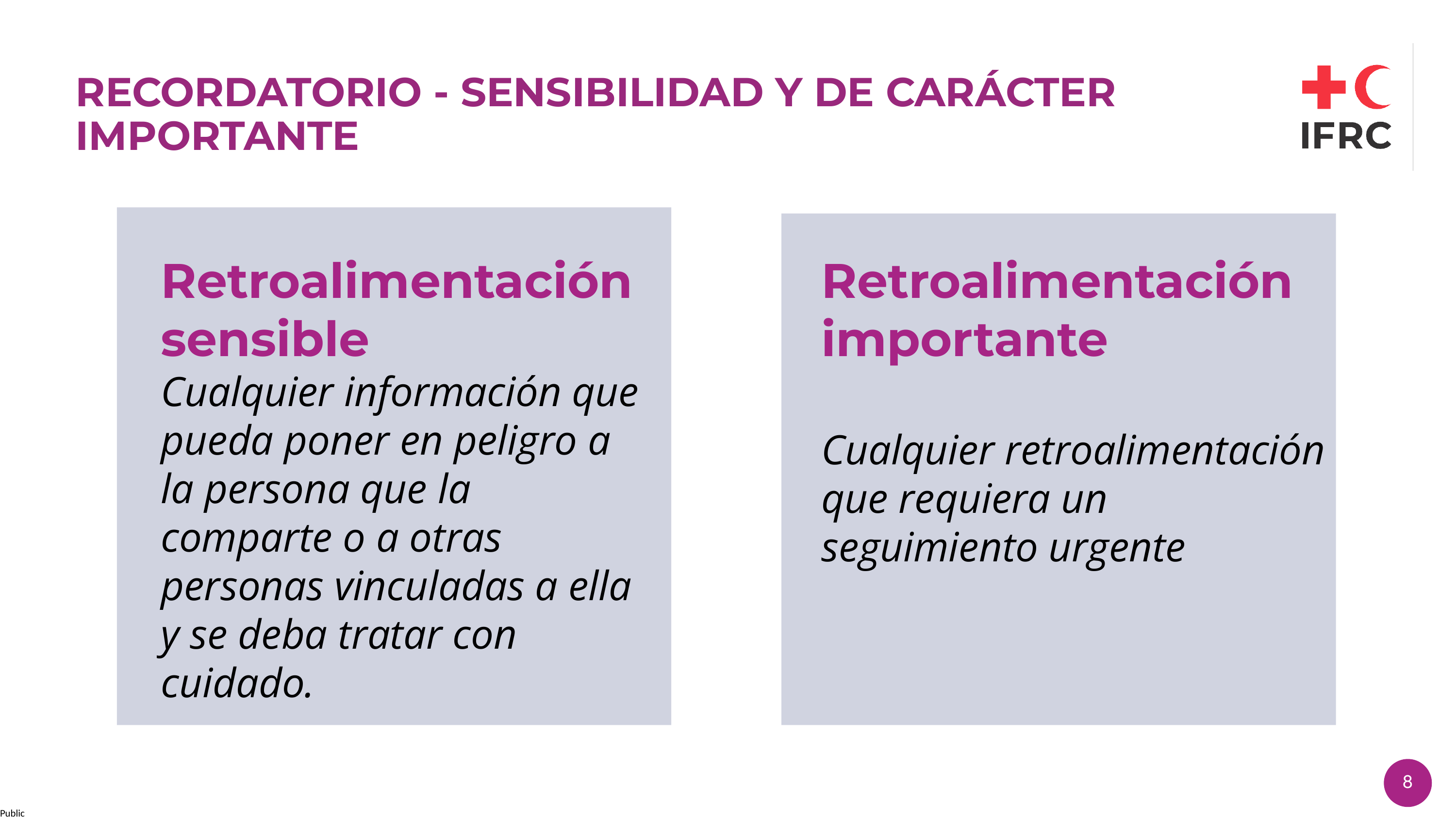

RECORDATORIO - SENSIBILIDAD Y DE CARÁCTER IMPORTANTE

Retroalimentación sensible
Cualquier información que pueda poner en peligro a la persona que la comparte o a otras personas vinculadas a ella y se deba tratar con cuidado.
Retroalimentación
importante

Cualquier retroalimentación que requiera un seguimiento urgente